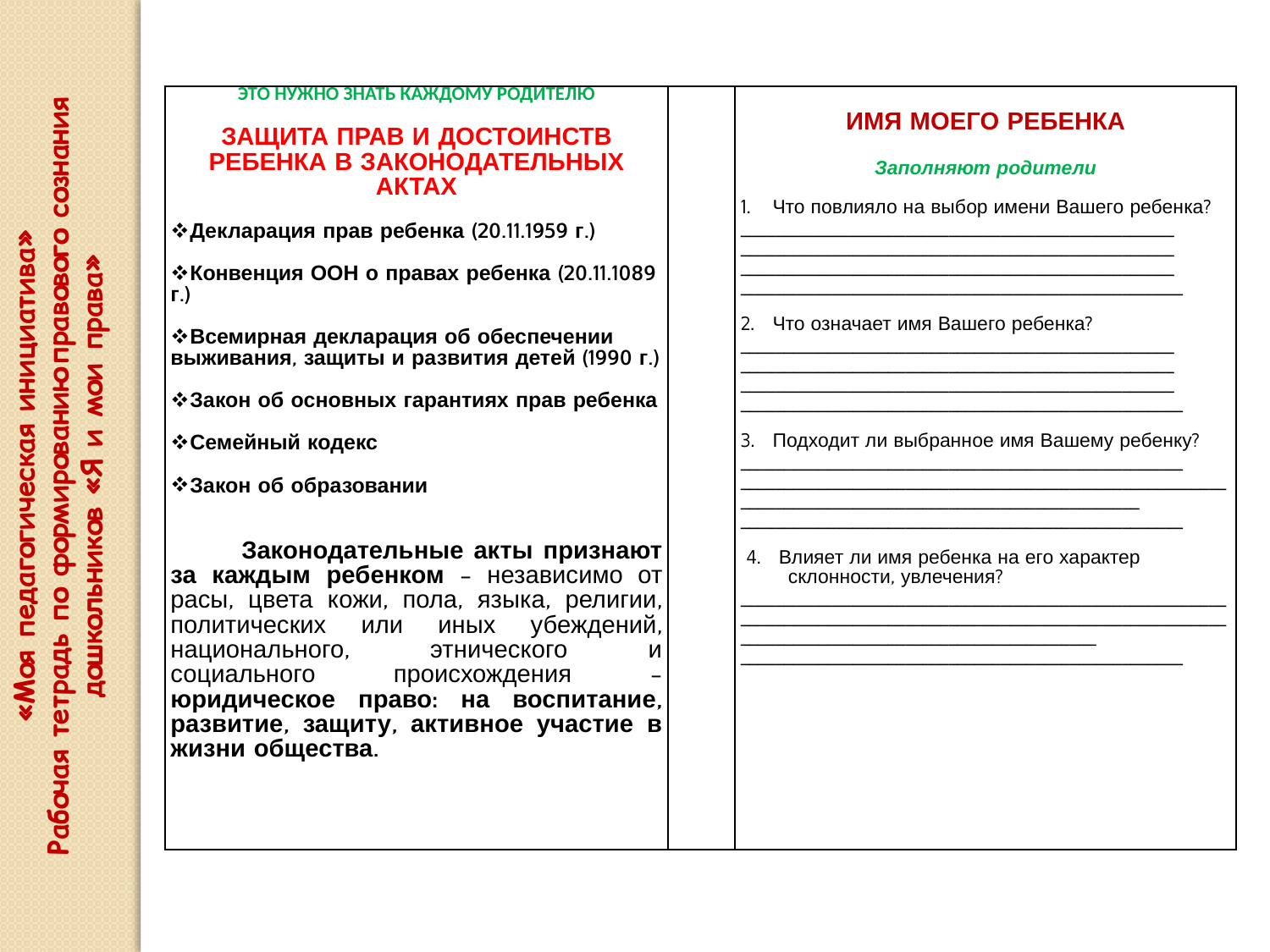

«Моя педагогическая инициатива»
Рабочая тетрадь по формированию правового сознания дошкольников «Я и мои права»
| ЭТО НУЖНО ЗНАТЬ КАЖДОМУ РОДИТЕЛЮ ЗАЩИТА ПРАВ И ДОСТОИНСТВ РЕБЕНКА В ЗАКОНОДАТЕЛЬНЫХ АКТАХ   Декларация прав ребенка (20.11.1959 г.) Конвенция ООН о правах ребенка (20.11.1089 г.) Всемирная декларация об обеспечении выживания, защиты и развития детей (1990 г.) Закон об основных гарантиях прав ребенка Семейный кодекс Закон об образовании     Законодательные акты признают за каждым ребенком – независимо от расы, цвета кожи, пола, языка, религии, политических или иных убеждений, национального, этнического и социального происхождения – юридическое право: на воспитание, развитие, защиту, активное участие в жизни общества. |  | ИМЯ МОЕГО РЕБЕНКА Заполняют родители   Что повлияло на выбор имени Вашего ребенка? \_\_\_\_\_\_\_\_\_\_\_\_\_\_\_\_\_\_\_\_\_\_\_\_\_\_\_\_\_\_\_\_\_\_\_\_\_\_\_\_\_\_\_\_\_\_\_\_\_\_ \_\_\_\_\_\_\_\_\_\_\_\_\_\_\_\_\_\_\_\_\_\_\_\_\_\_\_\_\_\_\_\_\_\_\_\_\_\_\_\_\_\_\_\_\_\_\_\_\_\_ \_\_\_\_\_\_\_\_\_\_\_\_\_\_\_\_\_\_\_\_\_\_\_\_\_\_\_\_\_\_\_\_\_\_\_\_\_\_\_\_\_\_\_\_\_\_\_\_\_\_ \_\_\_\_\_\_\_\_\_\_\_\_\_\_\_\_\_\_\_\_\_\_\_\_\_\_\_\_\_\_\_\_\_\_\_\_\_\_\_\_\_\_\_\_\_\_\_\_\_\_\_ Что означает имя Вашего ребенка? \_\_\_\_\_\_\_\_\_\_\_\_\_\_\_\_\_\_\_\_\_\_\_\_\_\_\_\_\_\_\_\_\_\_\_\_\_\_\_\_\_\_\_\_\_\_\_\_\_\_ \_\_\_\_\_\_\_\_\_\_\_\_\_\_\_\_\_\_\_\_\_\_\_\_\_\_\_\_\_\_\_\_\_\_\_\_\_\_\_\_\_\_\_\_\_\_\_\_\_\_ \_\_\_\_\_\_\_\_\_\_\_\_\_\_\_\_\_\_\_\_\_\_\_\_\_\_\_\_\_\_\_\_\_\_\_\_\_\_\_\_\_\_\_\_\_\_\_\_\_\_ \_\_\_\_\_\_\_\_\_\_\_\_\_\_\_\_\_\_\_\_\_\_\_\_\_\_\_\_\_\_\_\_\_\_\_\_\_\_\_\_\_\_\_\_\_\_\_\_\_\_\_ 3. Подходит ли выбранное имя Вашему ребенку? \_\_\_\_\_\_\_\_\_\_\_\_\_\_\_\_\_\_\_\_\_\_\_\_\_\_\_\_\_\_\_\_\_\_\_\_\_\_\_\_\_\_\_\_\_\_\_\_\_\_\_ \_\_\_\_\_\_\_\_\_\_\_\_\_\_\_\_\_\_\_\_\_\_\_\_\_\_\_\_\_\_\_\_\_\_\_\_\_\_\_\_\_\_\_\_\_\_\_\_\_\_\_\_\_\_\_\_\_\_\_\_\_\_\_\_\_\_\_\_\_\_\_\_\_\_\_\_\_\_\_\_\_\_\_\_\_\_\_\_\_\_\_\_\_\_\_\_\_\_\_\_\_\_ \_\_\_\_\_\_\_\_\_\_\_\_\_\_\_\_\_\_\_\_\_\_\_\_\_\_\_\_\_\_\_\_\_\_\_\_\_\_\_\_\_\_\_\_\_\_\_\_\_\_\_  4. Влияет ли имя ребенка на его характер склонности, увлечения? \_\_\_\_\_\_\_\_\_\_\_\_\_\_\_\_\_\_\_\_\_\_\_\_\_\_\_\_\_\_\_\_\_\_\_\_\_\_\_\_\_\_\_\_\_\_\_\_\_\_\_\_\_\_\_\_\_\_\_\_\_\_\_\_\_\_\_\_\_\_\_\_\_\_\_\_\_\_\_\_\_\_\_\_\_\_\_\_\_\_\_\_\_\_\_\_\_\_\_\_\_\_\_\_\_\_\_\_\_\_\_\_\_\_\_\_\_\_\_\_\_\_\_\_\_\_\_\_\_\_\_\_\_\_\_\_\_\_\_\_\_\_\_\_\_\_\_\_\_\_\_\_\_ \_\_\_\_\_\_\_\_\_\_\_\_\_\_\_\_\_\_\_\_\_\_\_\_\_\_\_\_\_\_\_\_\_\_\_\_\_\_\_\_\_\_\_\_\_\_\_\_\_\_\_ |
| --- | --- | --- |